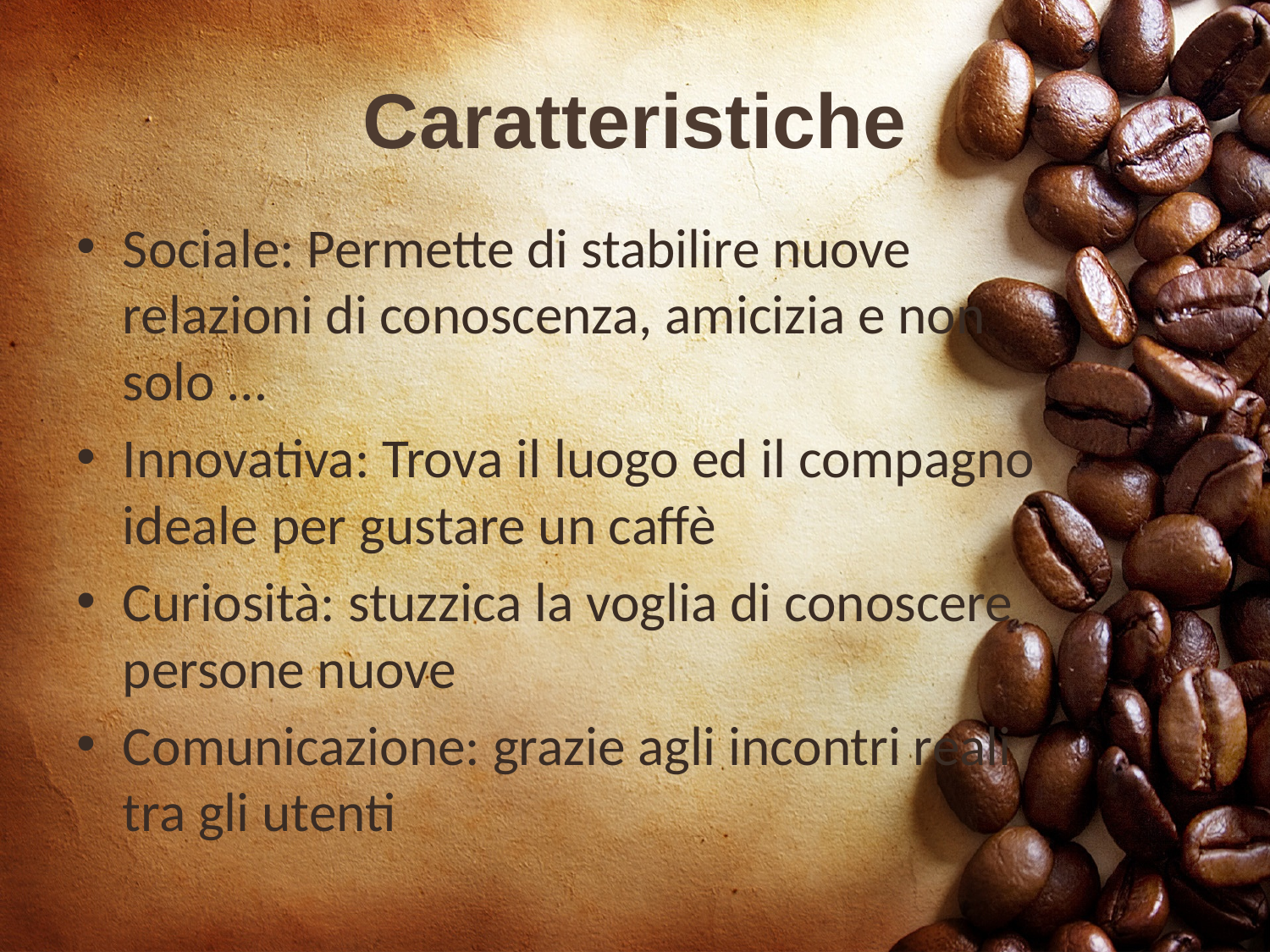

# Caratteristiche
Sociale: Permette di stabilire nuove relazioni di conoscenza, amicizia e non solo …
Innovativa: Trova il luogo ed il compagno ideale per gustare un caffè
Curiosità: stuzzica la voglia di conoscere persone nuove
Comunicazione: grazie agli incontri reali tra gli utenti